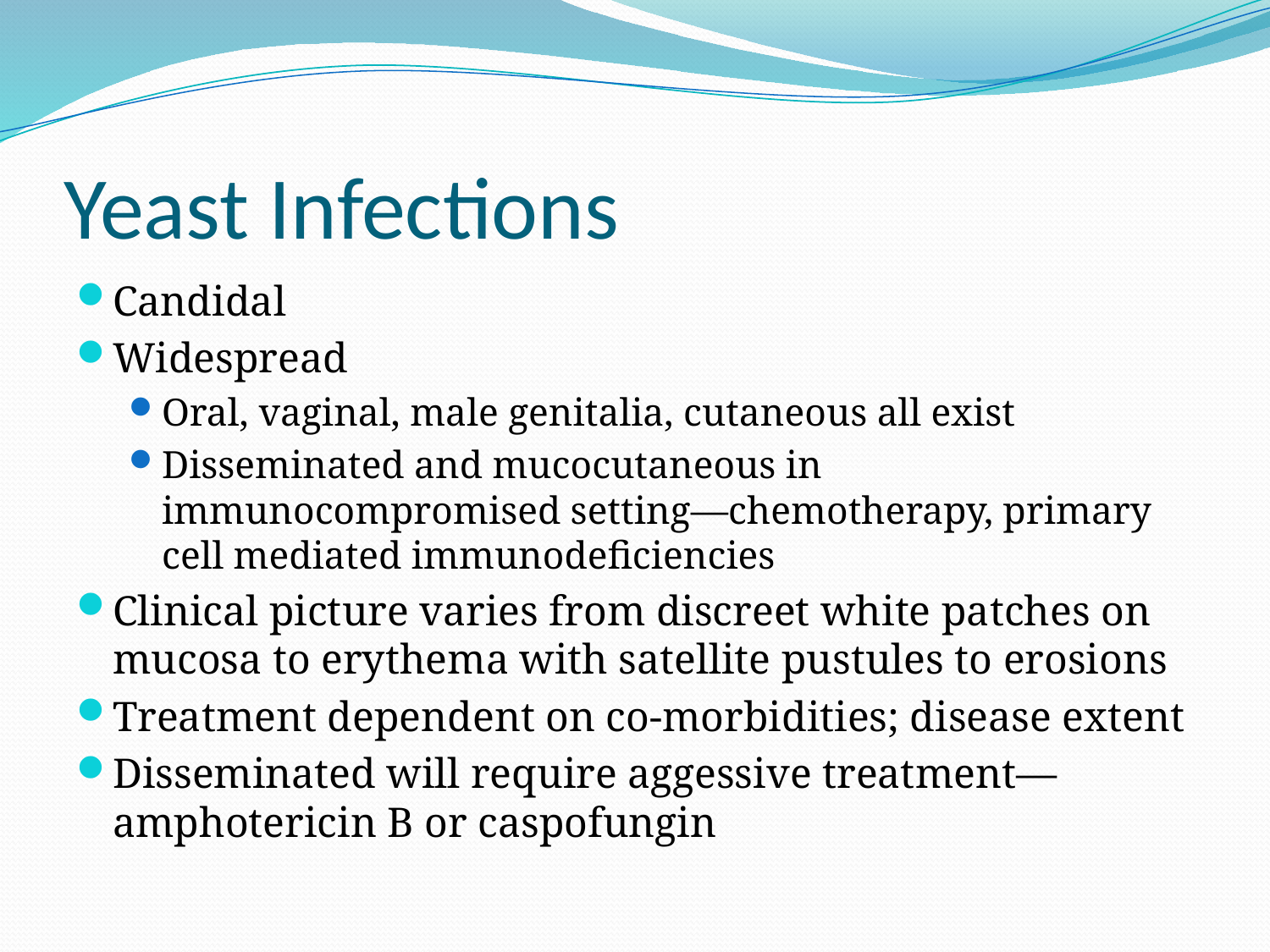

# Yeast Infections
Candidal
Widespread
Oral, vaginal, male genitalia, cutaneous all exist
Disseminated and mucocutaneous in immunocompromised setting—chemotherapy, primary cell mediated immunodeficiencies
Clinical picture varies from discreet white patches on mucosa to erythema with satellite pustules to erosions
Treatment dependent on co-morbidities; disease extent
Disseminated will require aggessive treatment—amphotericin B or caspofungin